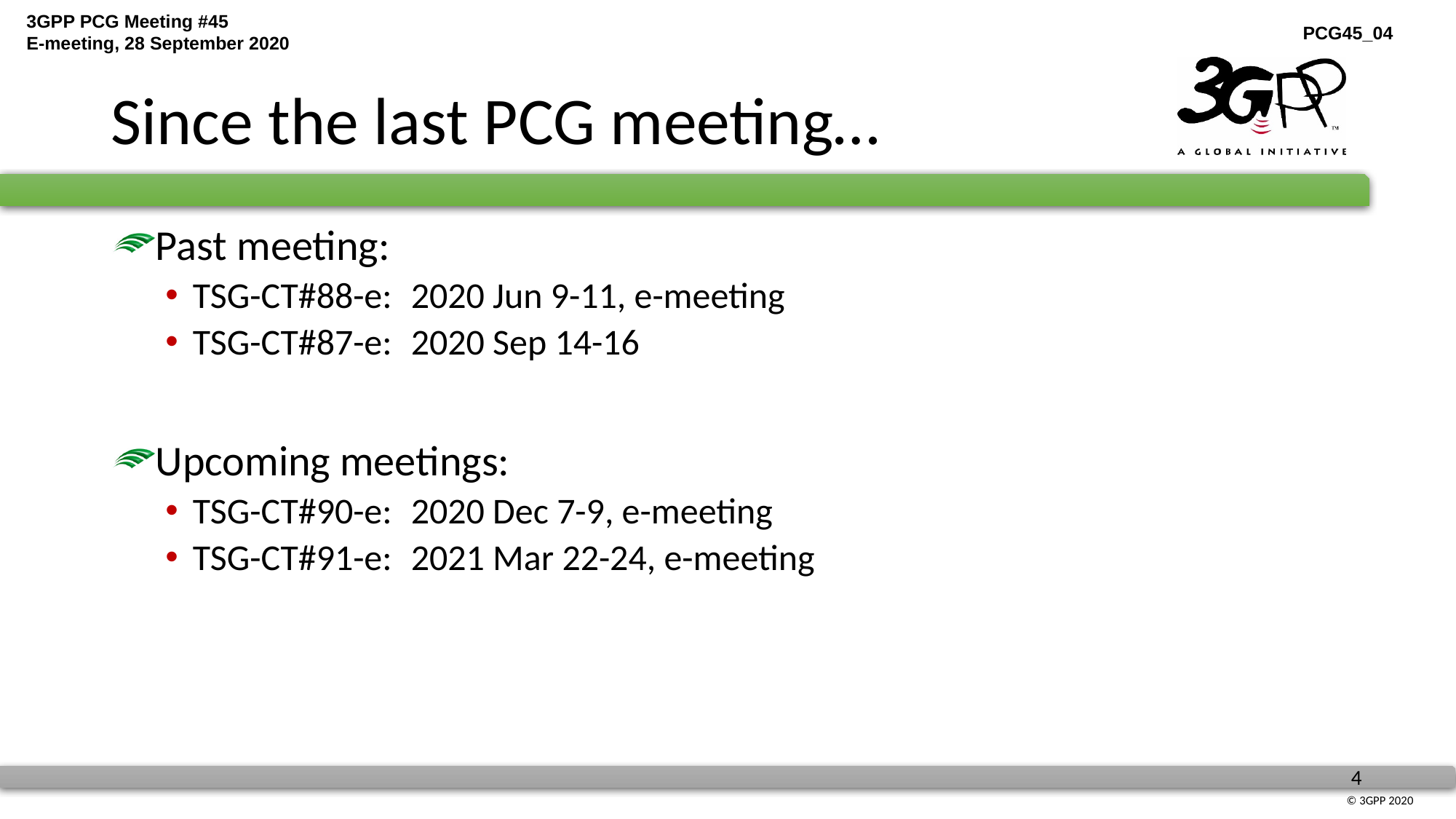

# Since the last PCG meeting…
Past meeting:
TSG-CT#88-e:	2020 Jun 9-11, e-meeting
TSG-CT#87-e: 	2020 Sep 14-16

Upcoming meetings:
TSG-CT#90-e: 	2020 Dec 7-9, e-meeting
TSG-CT#91-e: 	2021 Mar 22-24, e-meeting